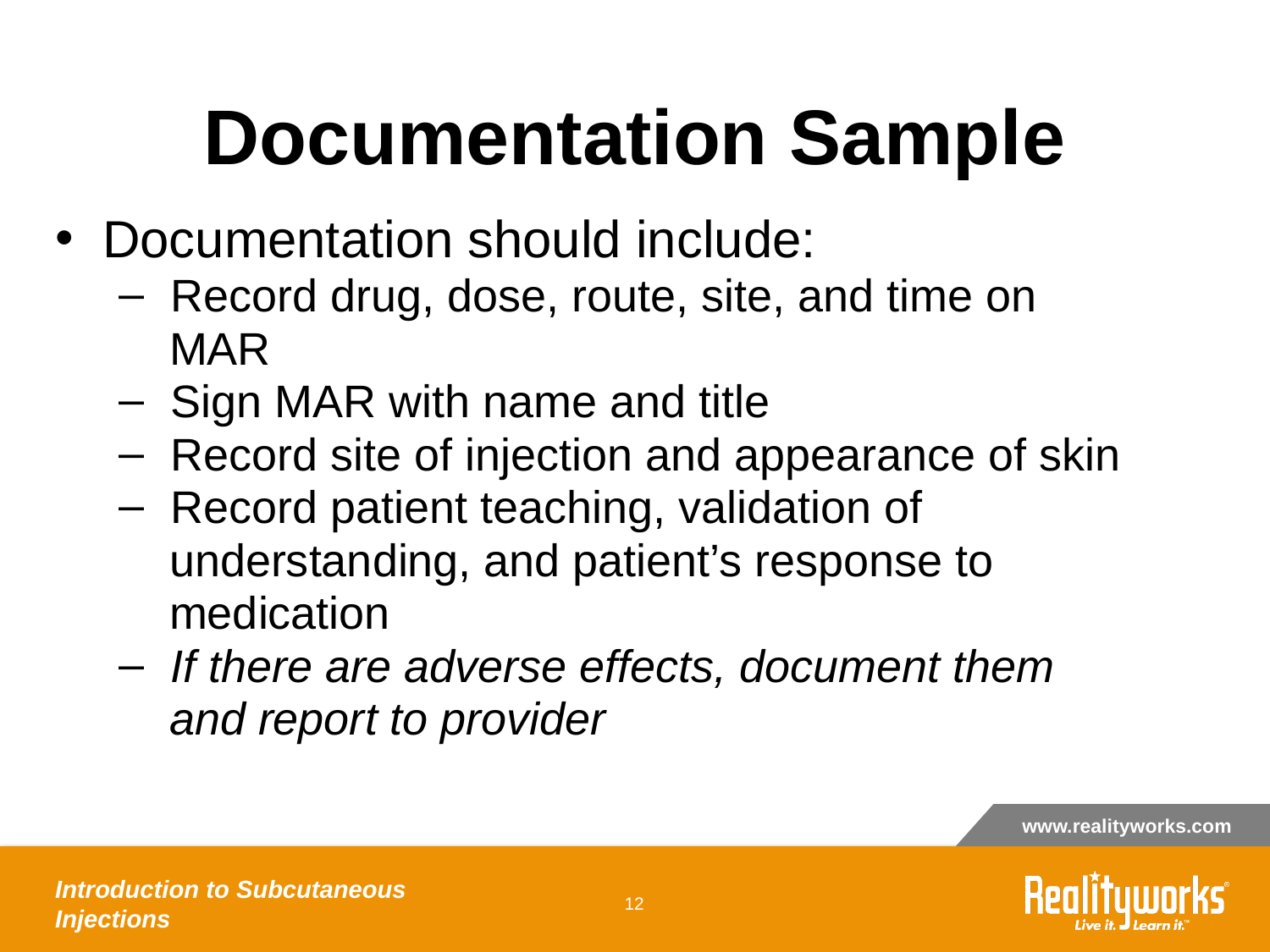

# Documentation Sample
Documentation should include:
 Record drug, dose, route, site, and time on
    MAR
 Sign MAR with name and title
 Record site of injection and appearance of skin
 Record patient teaching, validation of
    understanding, and patient’s response to
    medication
 If there are adverse effects, document them
    and report to provider
Introduction to Subcutaneous Injections
12